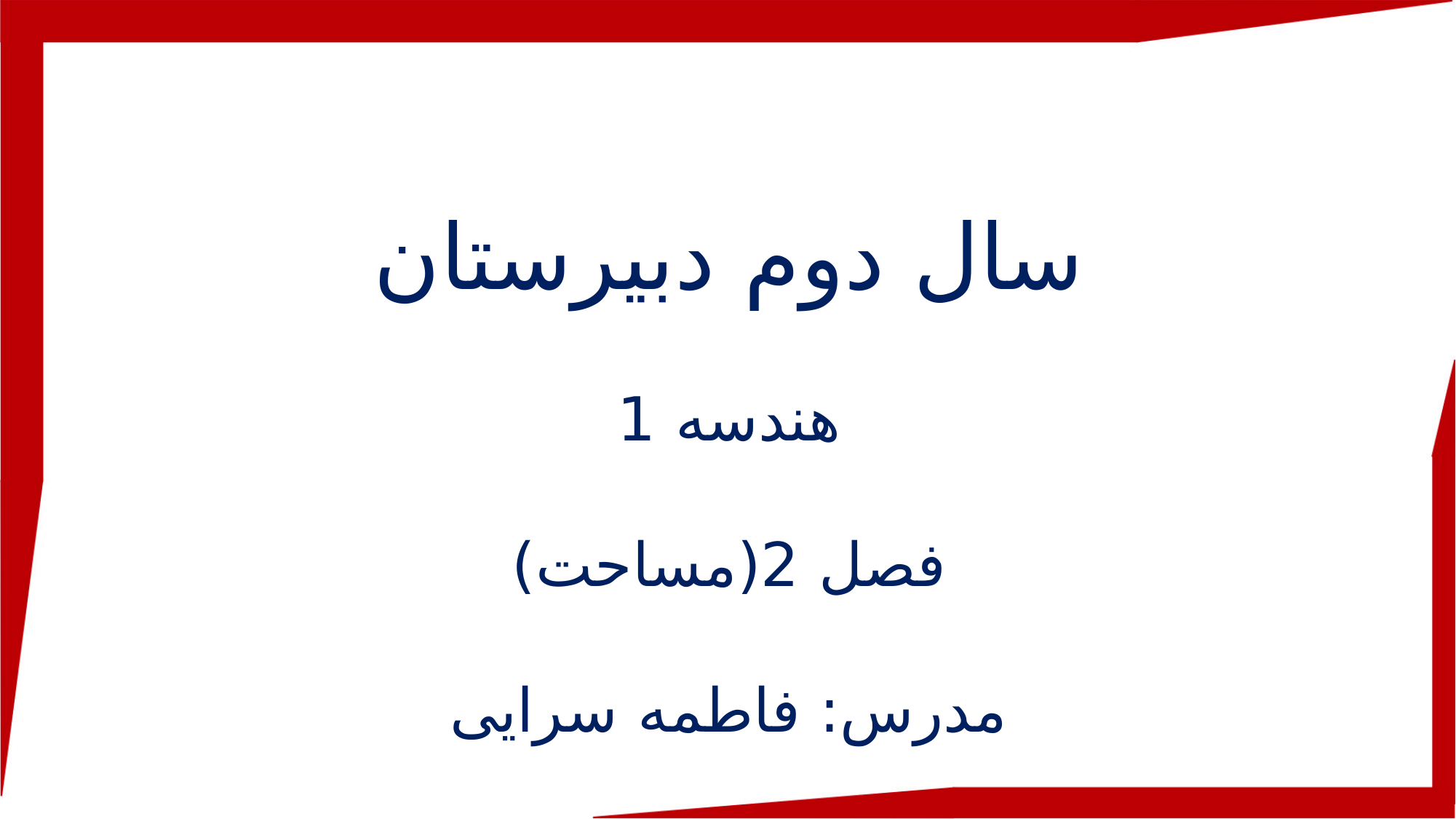

سال دوم دبیرستان
هندسه 1
فصل 2(مساحت)
مدرس: فاطمه سرایی